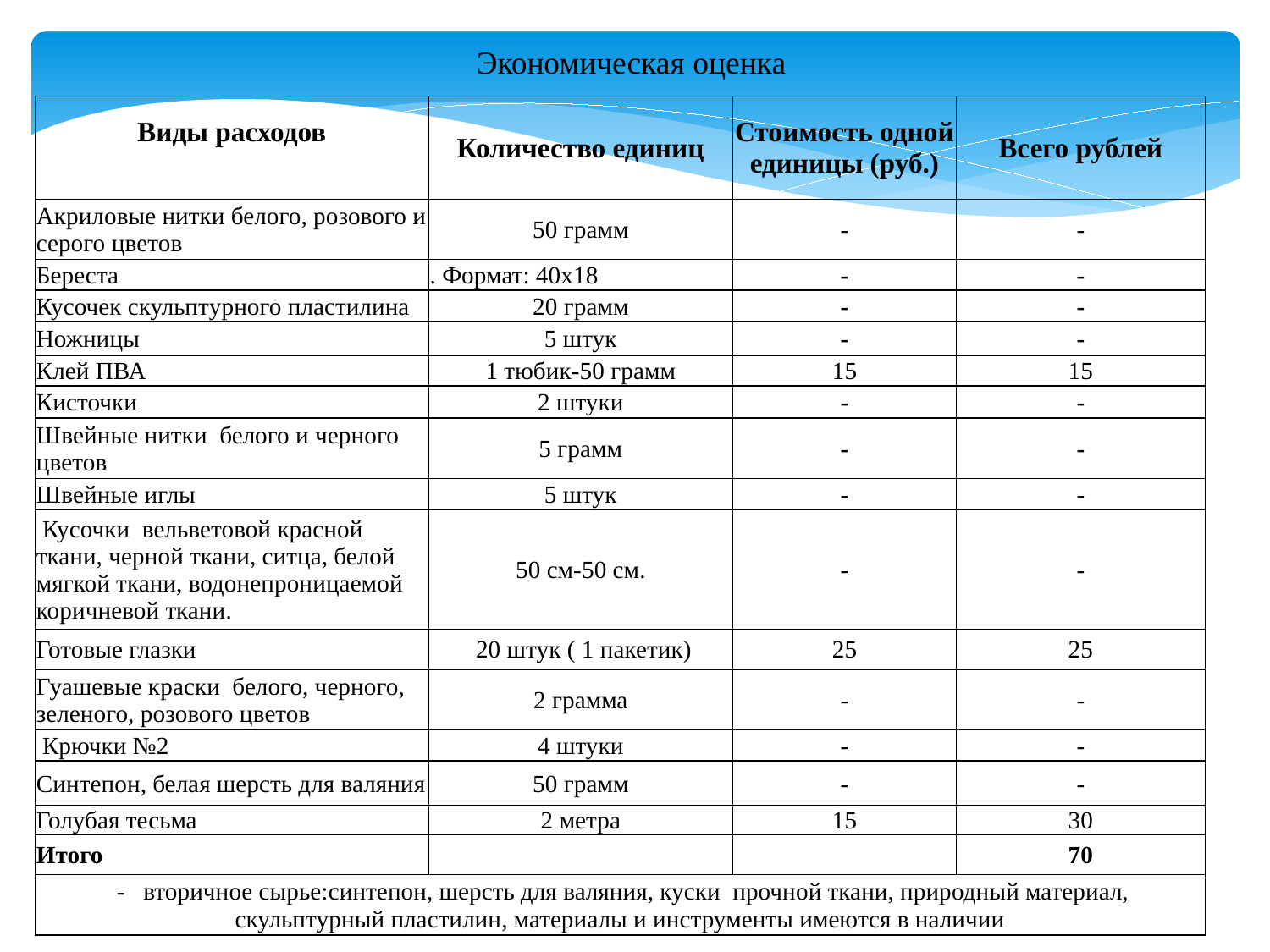

Экономическая оценка
| Виды расходов | Количество единиц | Стоимость одной единицы (руб.) | Всего рублей |
| --- | --- | --- | --- |
| Акриловые нитки белого, розового и серого цветов | 50 грамм | - | - |
| Береста | . Формат: 40х18 | - | - |
| Кусочек скульптурного пластилина | 20 грамм | - | - |
| Ножницы | 5 штук | - | - |
| Клей ПВА | 1 тюбик-50 грамм | 15 | 15 |
| Кисточки | 2 штуки | - | - |
| Швейные нитки белого и черного цветов | 5 грамм | - | - |
| Швейные иглы | 5 штук | - | - |
| Кусочки вельветовой красной ткани, черной ткани, ситца, белой мягкой ткани, водонепроницаемой коричневой ткани. | 50 см-50 см. | - | - |
| Готовые глазки | 20 штук ( 1 пакетик) | 25 | 25 |
| Гуашевые краски белого, черного, зеленого, розового цветов | 2 грамма | - | - |
| Крючки №2 | 4 штуки | - | - |
| Синтепон, белая шерсть для валяния | 50 грамм | - | - |
| Голубая тесьма | 2 метра | 15 | 30 |
| Итого |  |  | 70 |
| - вторичное сырье:cинтепон, шерсть для валяния, куски прочной ткани, природный материал, скульптурный пластилин, материалы и инструменты имеются в наличии |  |  |  |